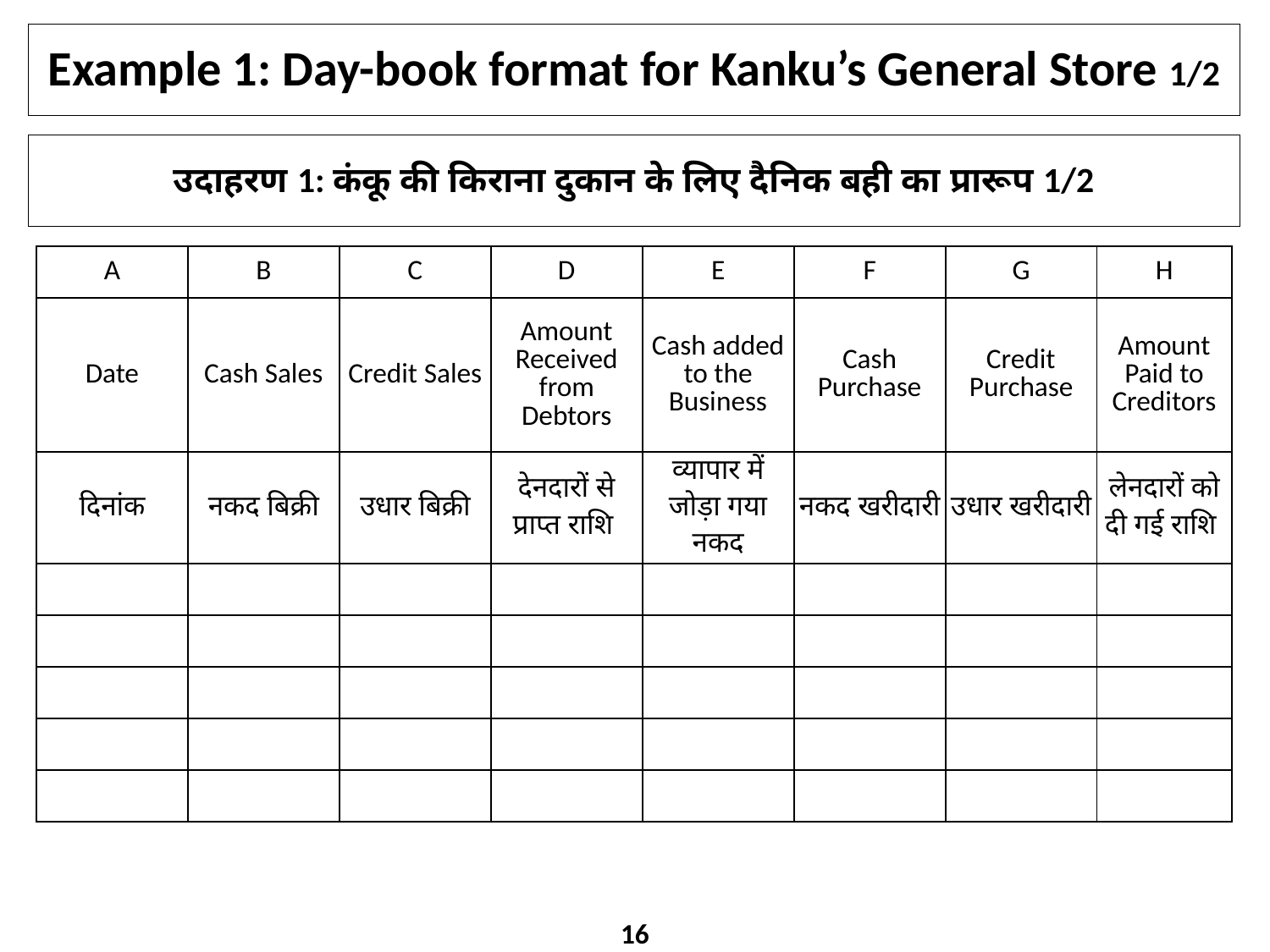

# Example 1: Day-book format for Kanku’s General Store 1/2
उदाहरण 1: कंकू की किराना दुकान के लिए दैनिक बही का प्रारूप 1/2
| A | B | C | D | E | F | G | H |
| --- | --- | --- | --- | --- | --- | --- | --- |
| Date | Cash Sales | Credit Sales | Amount Received from Debtors | Cash added to the Business | Cash Purchase | Credit Purchase | Amount Paid to Creditors |
| दिनांक | नकद बिक्री | उधार बिक्री | देनदारों से प्राप्त राशि‍ | व्यापार में जोड़ा गया नकद | नकद खरीदारी | उधार खरीदारी | लेनदारों को दी गई राशि‍ |
|  |  |  |  |  |  |  |  |
|  |  |  |  |  |  |  |  |
|  |  |  |  |  |  |  |  |
|  |  |  |  |  |  |  |  |
|  |  |  |  |  |  |  |  |
16